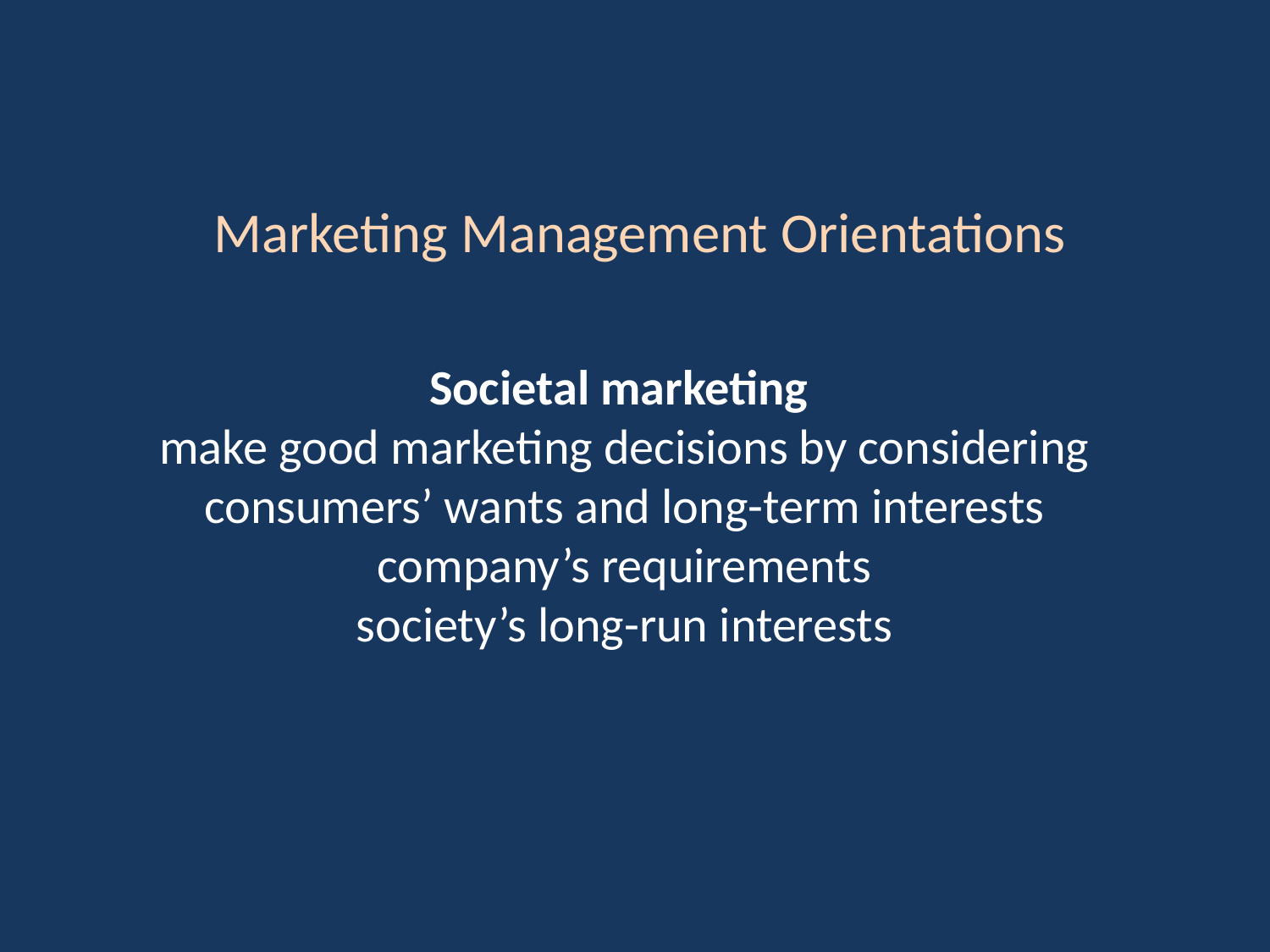

Marketing Management Orientations

Societal marketing
make good marketing decisions by considering consumers’ wants and long-term interests
company’s requirements
society’s long-run interests